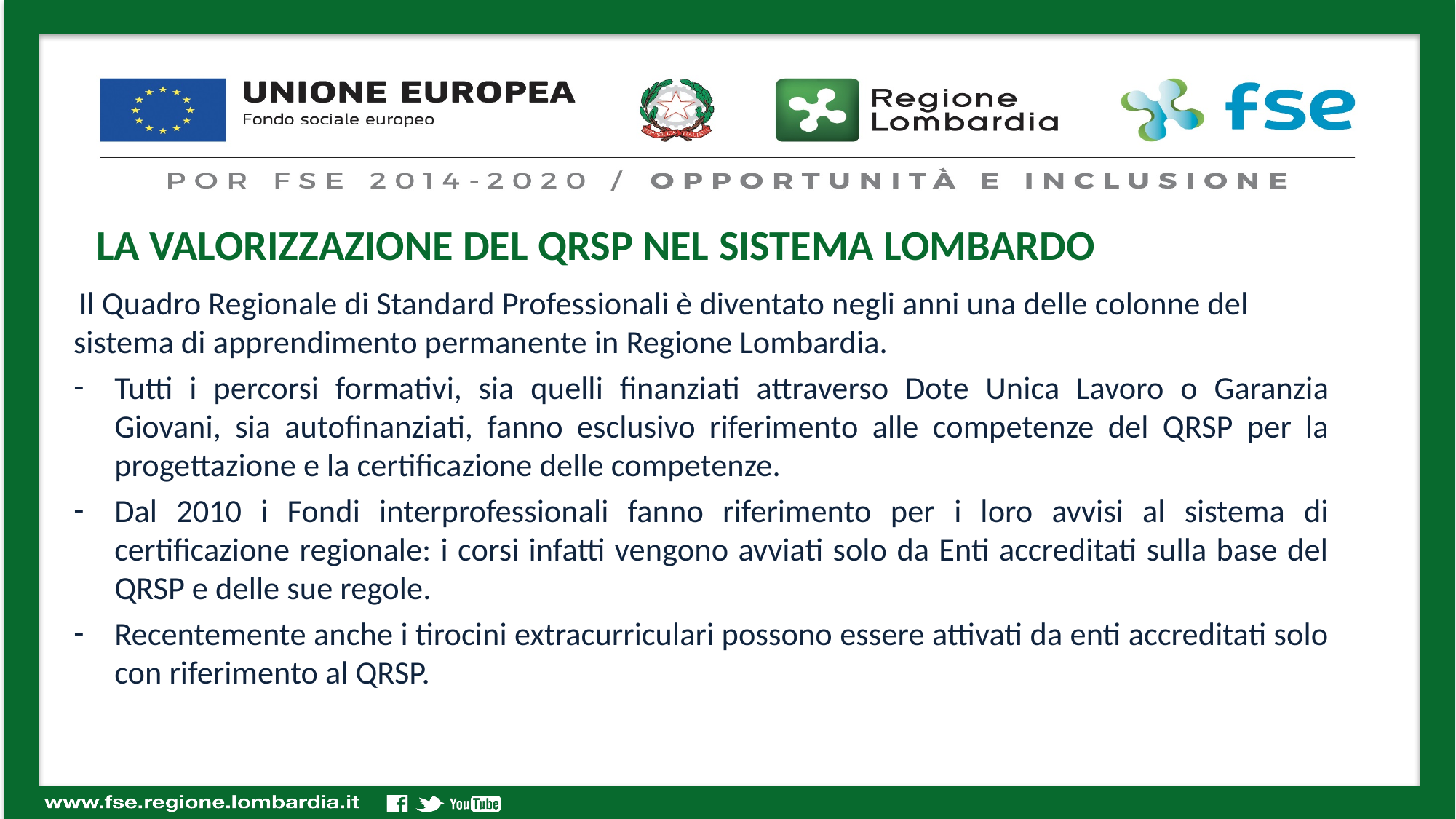

LA VALORIZZAZIONE DEL QRSP NEL SISTEMA LOMBARDO
 Il Quadro Regionale di Standard Professionali è diventato negli anni una delle colonne del sistema di apprendimento permanente in Regione Lombardia.
Tutti i percorsi formativi, sia quelli finanziati attraverso Dote Unica Lavoro o Garanzia Giovani, sia autofinanziati, fanno esclusivo riferimento alle competenze del QRSP per la progettazione e la certificazione delle competenze.
Dal 2010 i Fondi interprofessionali fanno riferimento per i loro avvisi al sistema di certificazione regionale: i corsi infatti vengono avviati solo da Enti accreditati sulla base del QRSP e delle sue regole.
Recentemente anche i tirocini extracurriculari possono essere attivati da enti accreditati solo con riferimento al QRSP.